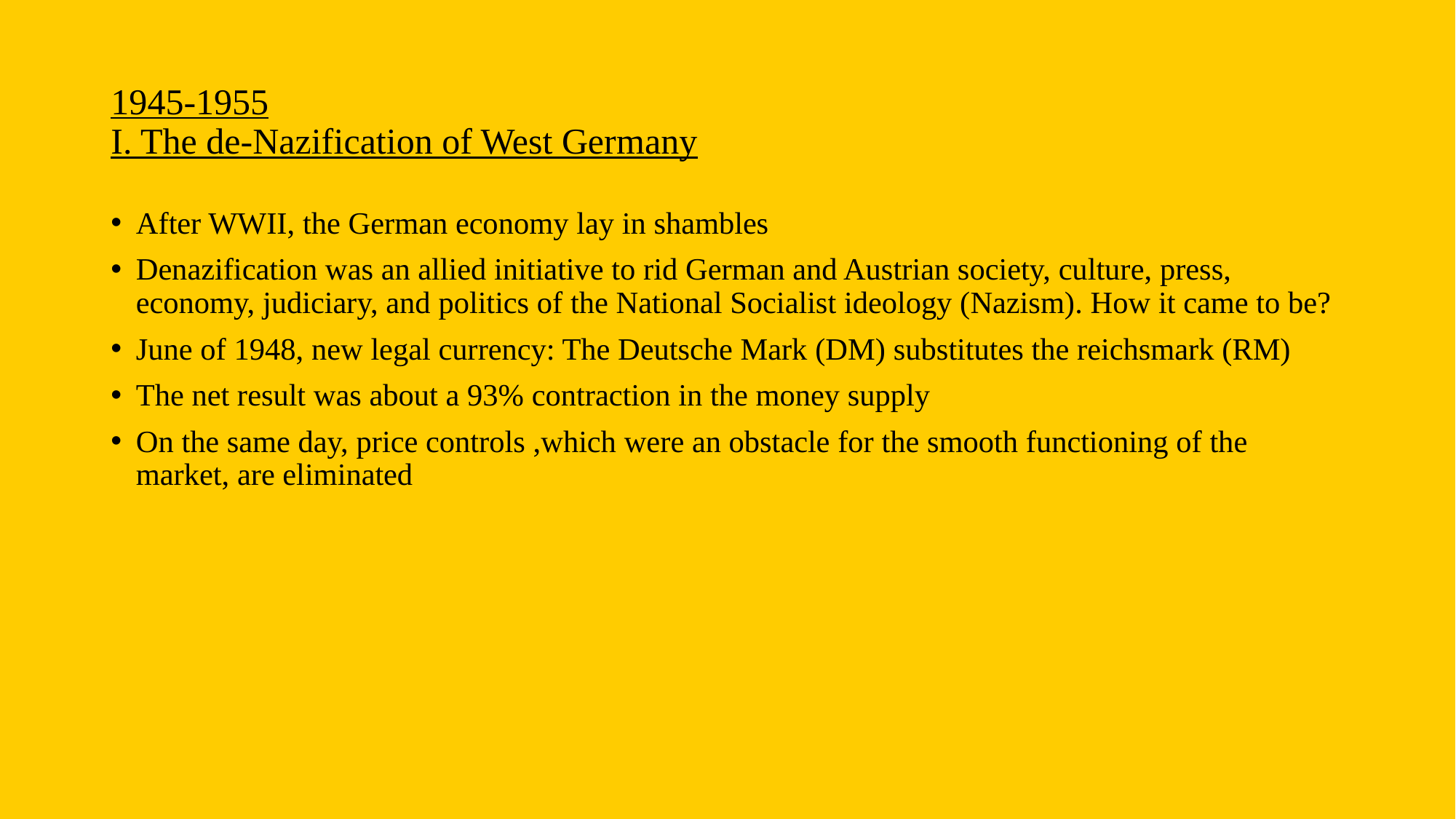

# 1945-1955 I. The de-Nazification of West Germany
After WWII, the German economy lay in shambles
Denazification was an allied initiative to rid German and Austrian society, culture, press, economy, judiciary, and politics of the National Socialist ideology (Nazism). How it came to be?
June of 1948, new legal currency: The Deutsche Mark (DM) substitutes the reichsmark (RM)
The net result was about a 93% contraction in the money supply
On the same day, price controls ,which were an obstacle for the smooth functioning of the market, are eliminated